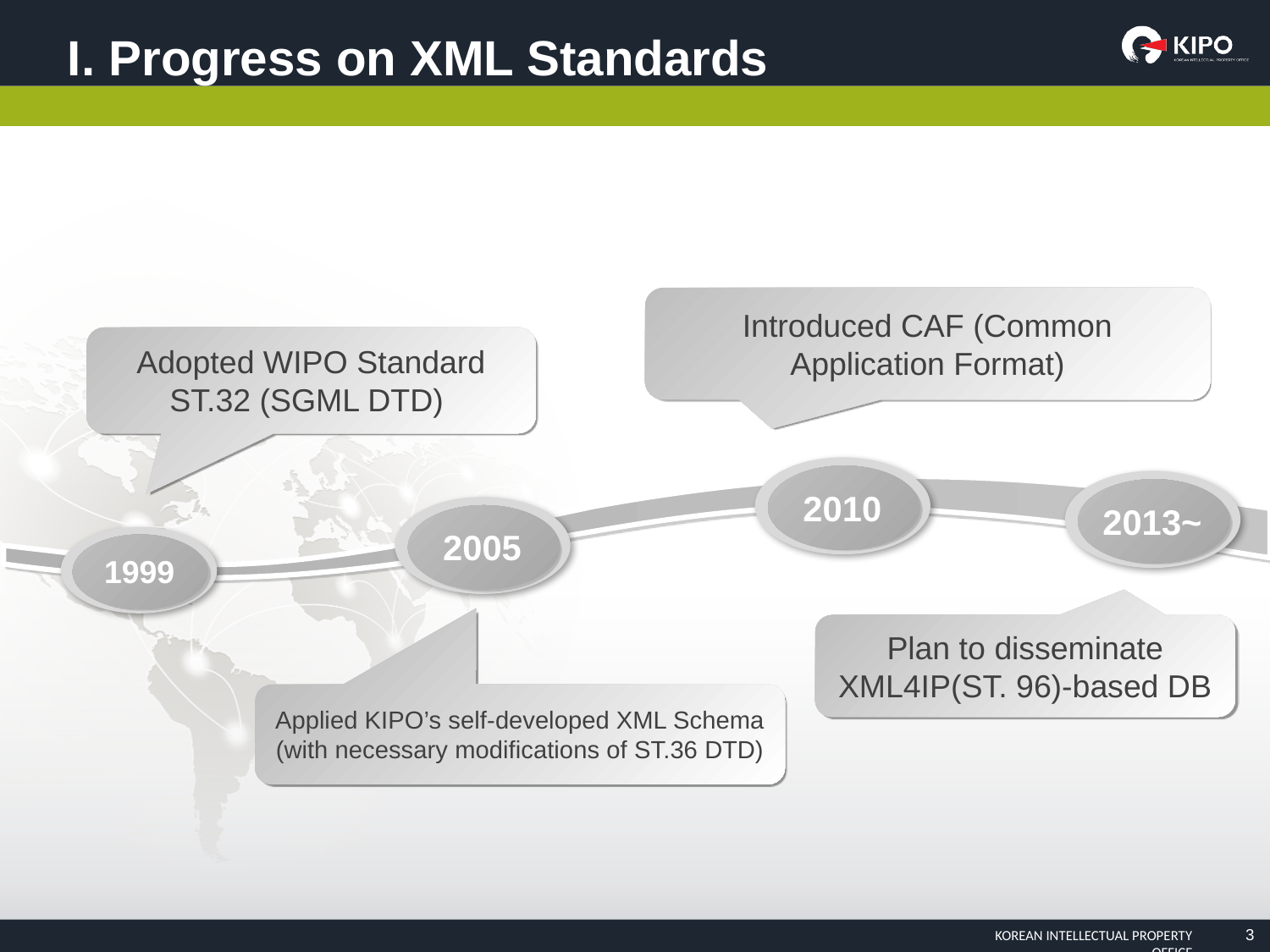

I. Progress on XML Standards
Introduced CAF (Common Application Format)
Adopted WIPO Standard ST.32 (SGML DTD)

2010

2013~

2005

1999
Plan to disseminate XML4IP(ST. 96)-based DB
Applied KIPO’s self-developed XML Schema
(with necessary modifications of ST.36 DTD)